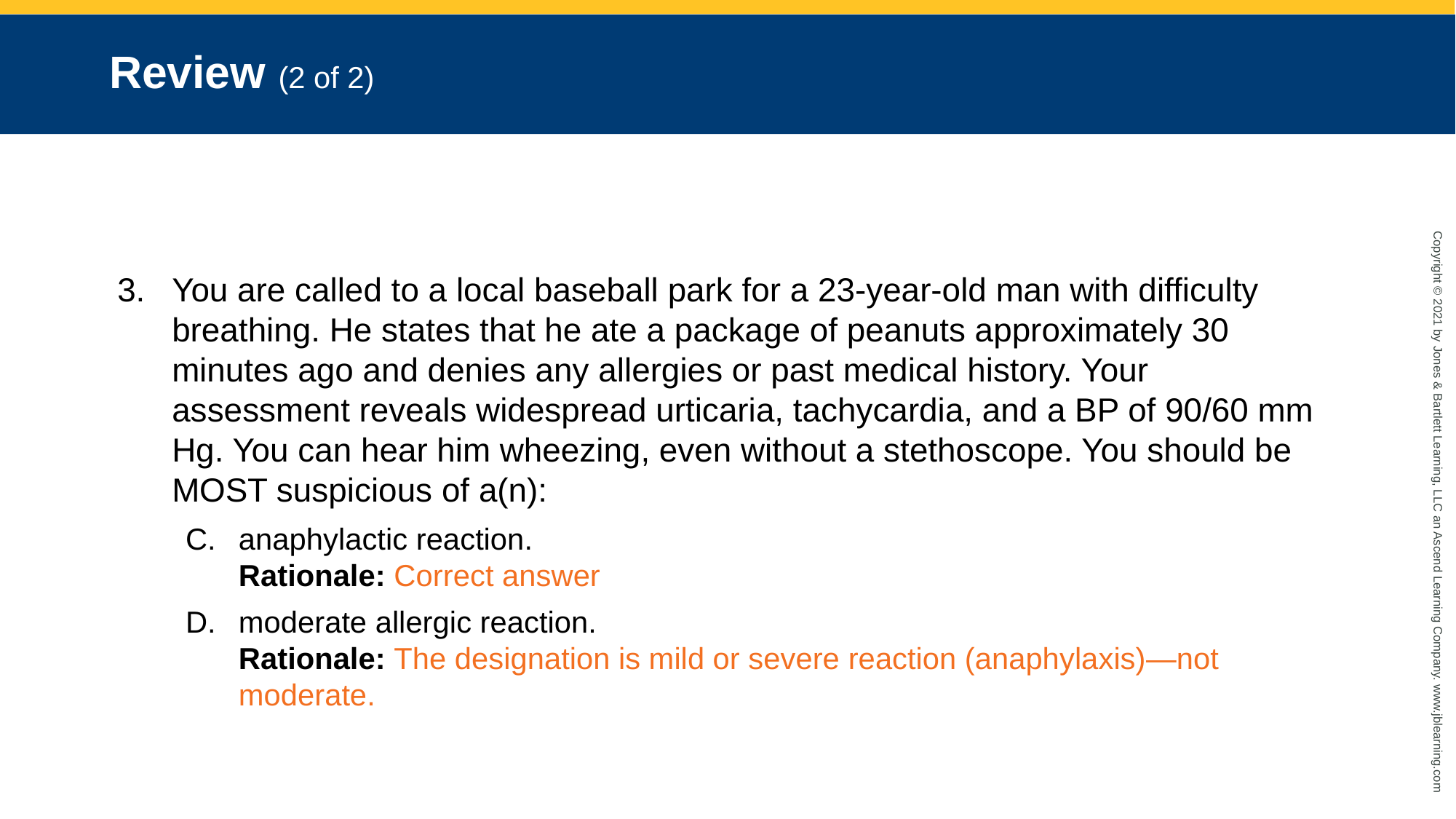

# Review (2 of 2)
You are called to a local baseball park for a 23-year-old man with difficulty breathing. He states that he ate a package of peanuts approximately 30 minutes ago and denies any allergies or past medical history. Your assessment reveals widespread urticaria, tachycardia, and a BP of 90/60 mm Hg. You can hear him wheezing, even without a stethoscope. You should be MOST suspicious of a(n):
anaphylactic reaction.
Rationale: Correct answer
moderate allergic reaction.
Rationale: The designation is mild or severe reaction (anaphylaxis)—not moderate.